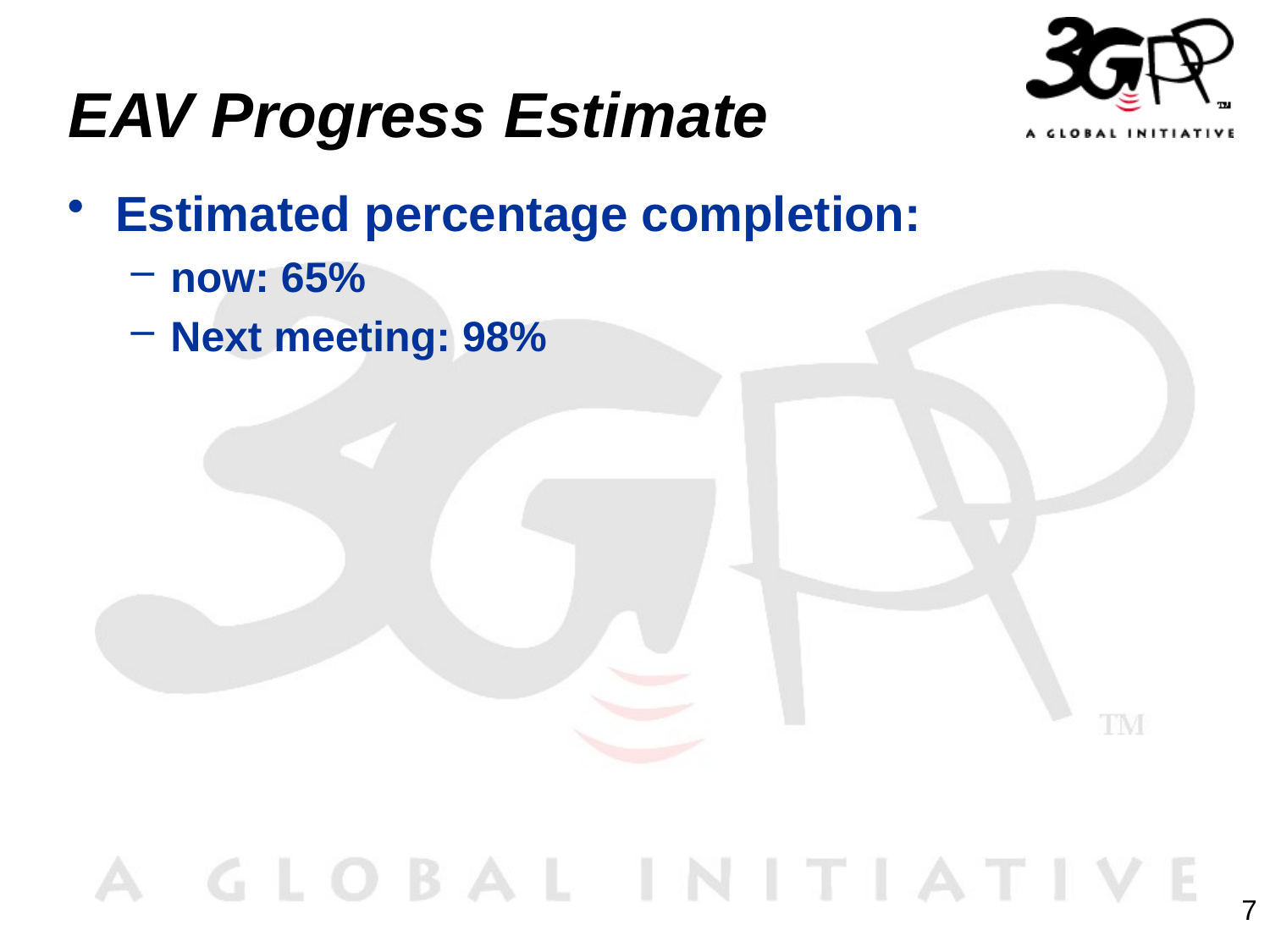

# EAV Progress Estimate
Estimated percentage completion:
now: 65%
Next meeting: 98%
7